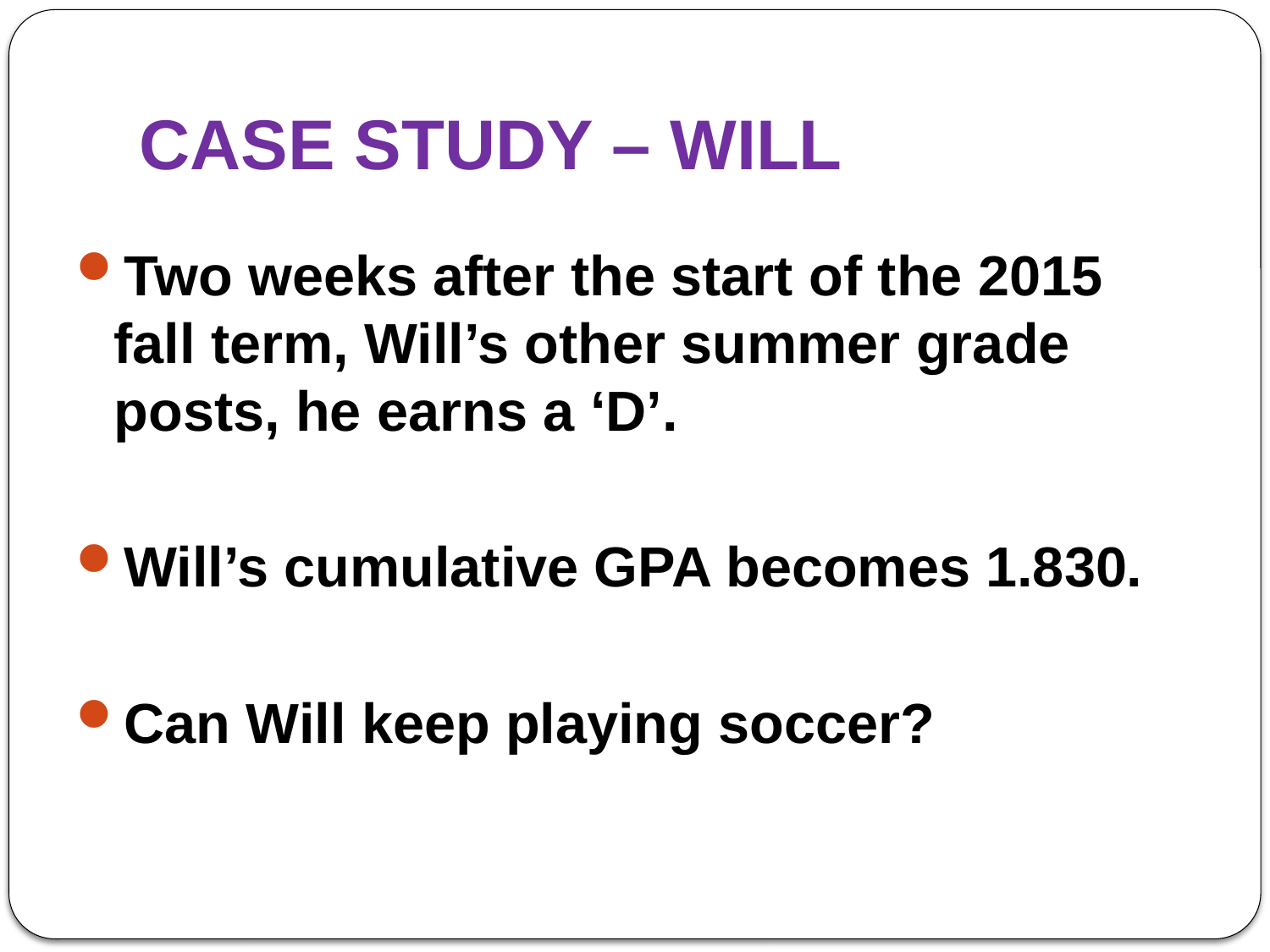

# CASE STUDY – WILL
Two weeks after the start of the 2015 fall term, Will’s other summer grade posts, he earns a ‘D’.

Will’s cumulative GPA becomes 1.830.

Can Will keep playing soccer?